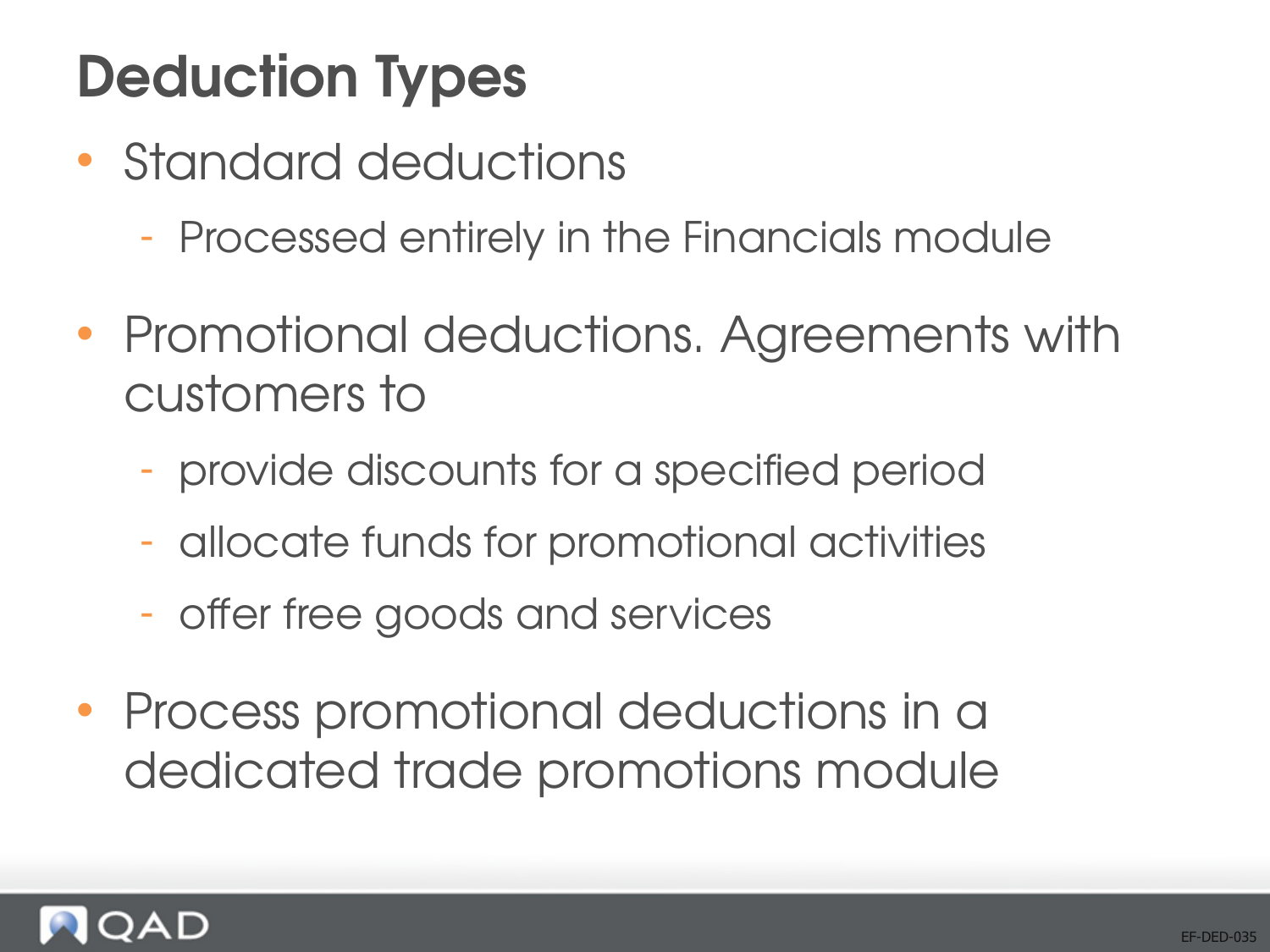

# Deduction Types
Standard deductions
Processed entirely in the Financials module
Promotional deductions. Agreements with customers to
provide discounts for a specified period
allocate funds for promotional activities
offer free goods and services
Process promotional deductions in a dedicated trade promotions module
EF-DED-035